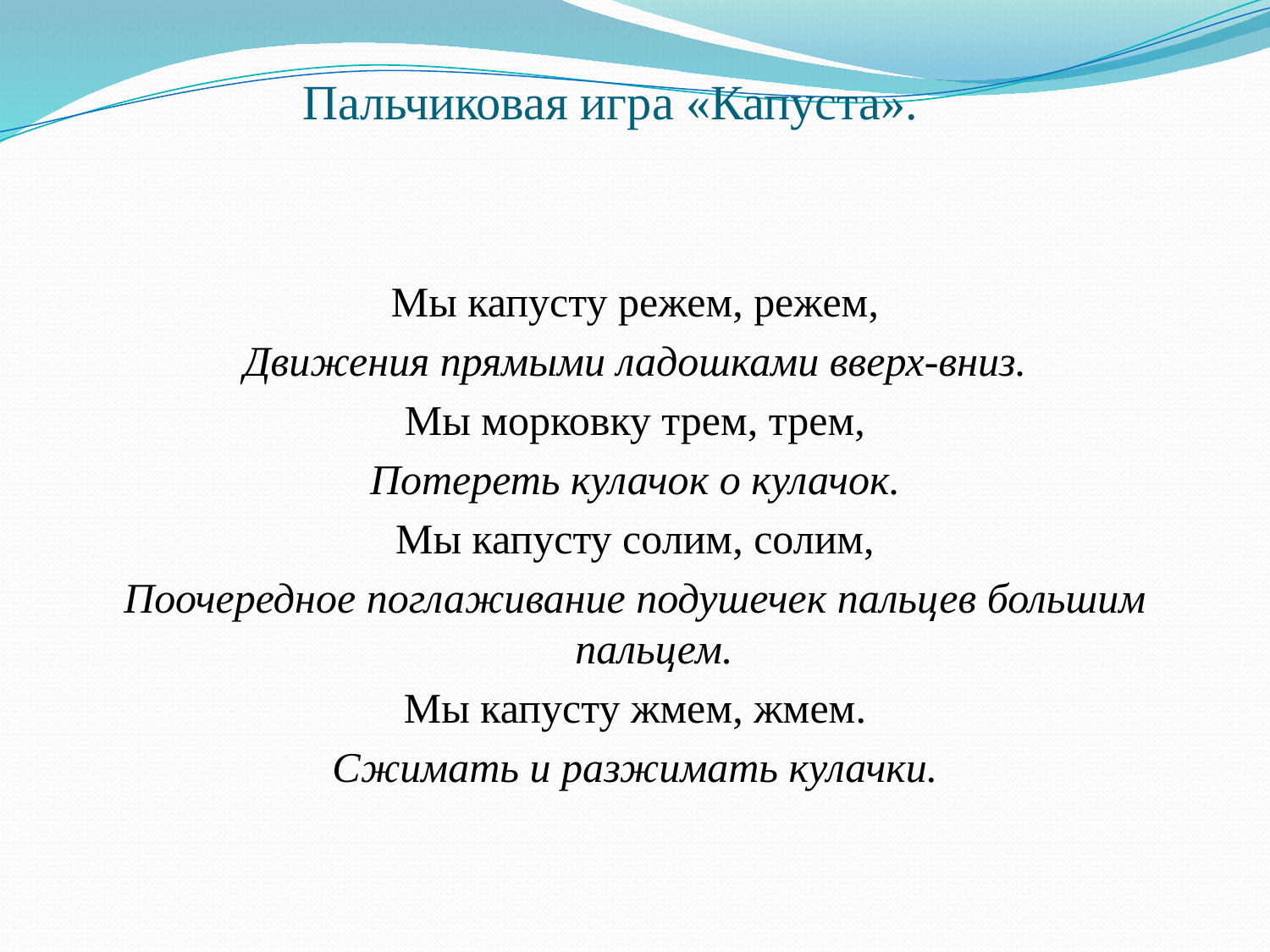

# Пальчиковая игра «Капуста».
Мы капусту режем, режем,
Движения прямыми ладошками вверх-вниз.
Мы морковку трем, трем,
Потереть кулачок о кулачок.
Мы капусту солим, солим,
Поочередное поглаживание подушечек пальцев большим пальцем.
Мы капусту жмем, жмем.
Сжимать и разжимать кулачки.